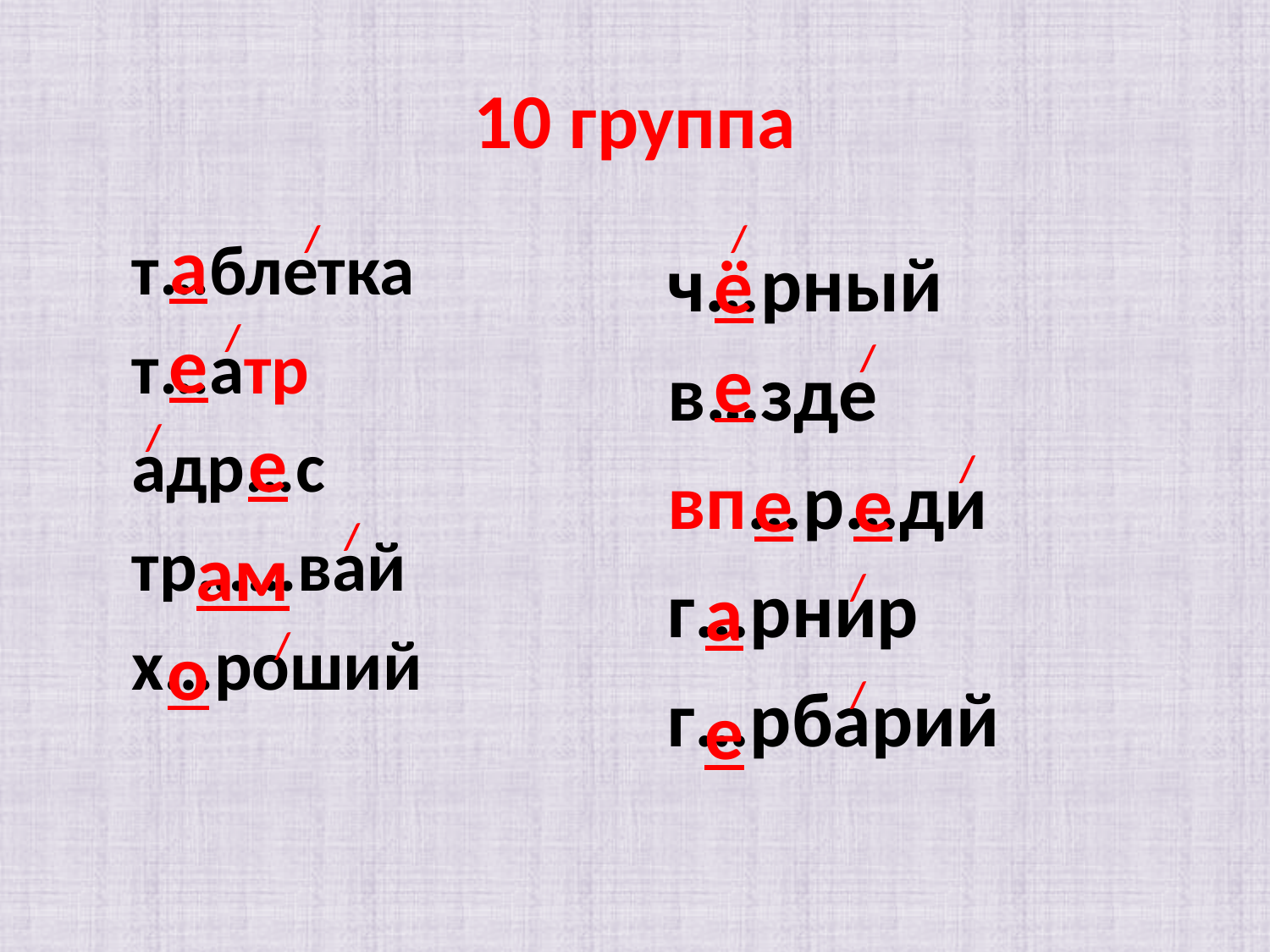

# 10 группа
/
/
т…блетка
т…атр
адр…с
тр……вай
х…роший

а
ч…рный
в…зде
вп…р…ди
г…рнир
г…рбарий

ё
/
е
/
е
/
е
/
е
е
/
ам
/
а
/
о
/
е